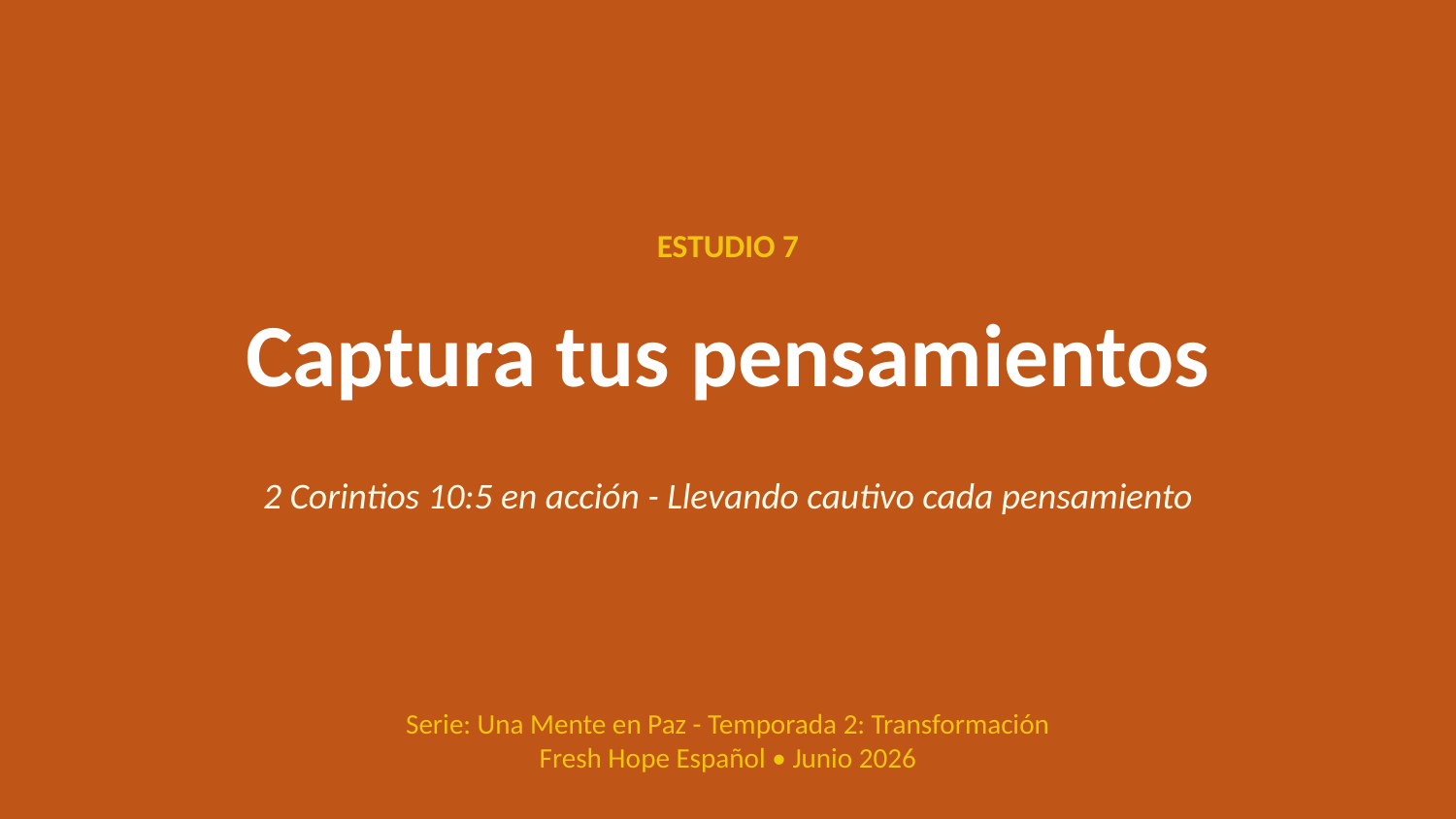

ESTUDIO 7
Captura tus pensamientos
2 Corintios 10:5 en acción - Llevando cautivo cada pensamiento
Serie: Una Mente en Paz - Temporada 2: Transformación
Fresh Hope Español • Junio 2026